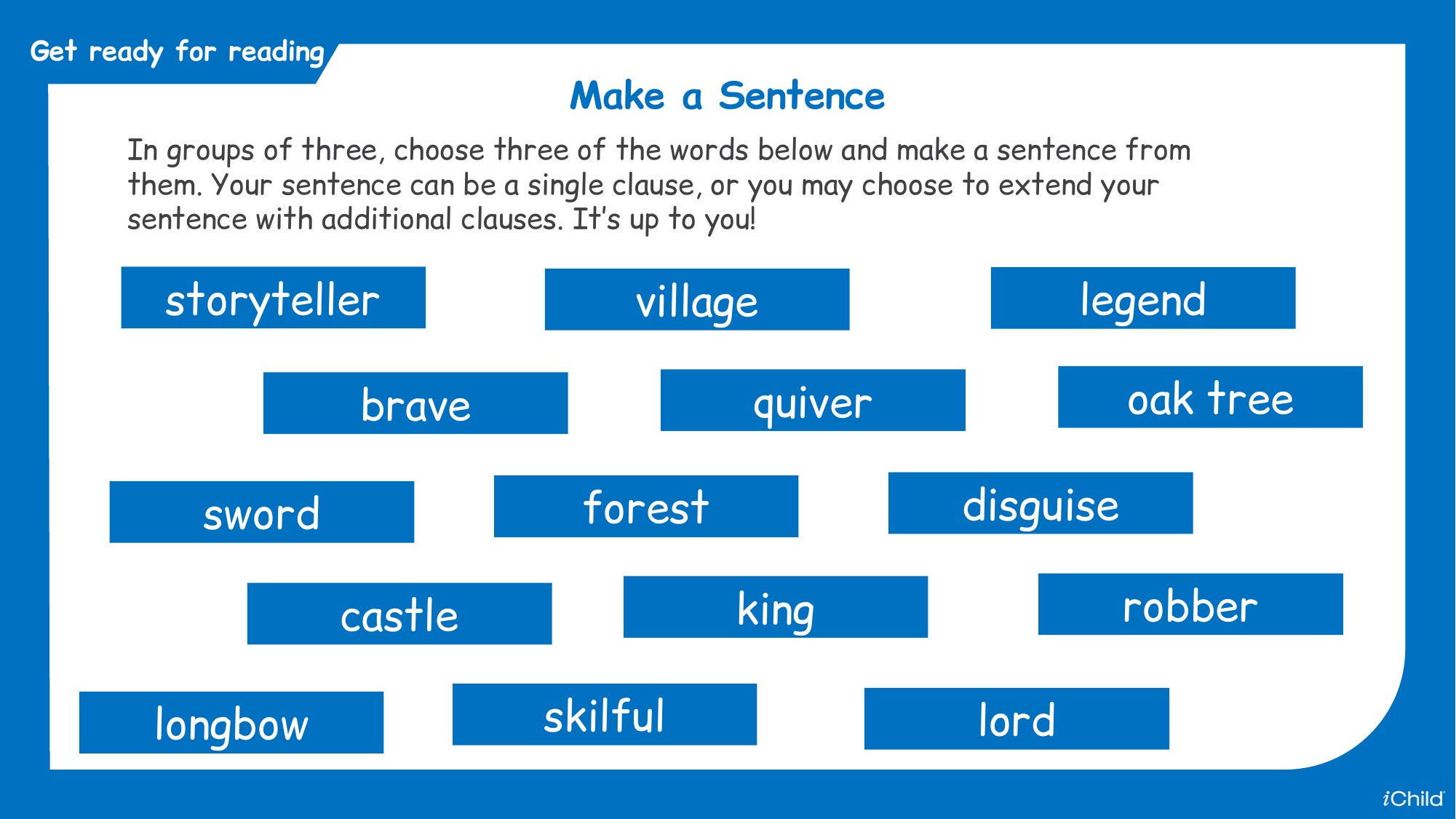

Get ready for reading
Make a Sentence
In groups of three, choose three of the words below and make a sentence from them. Your sentence can be a single clause, or you may choose to extend your sentence with additional clauses. It’s up to you!
storyteller
legend
village
oak tree
quiver
brave
disguise
forest
sword
robber
king
castle
skilful
lord
longbow